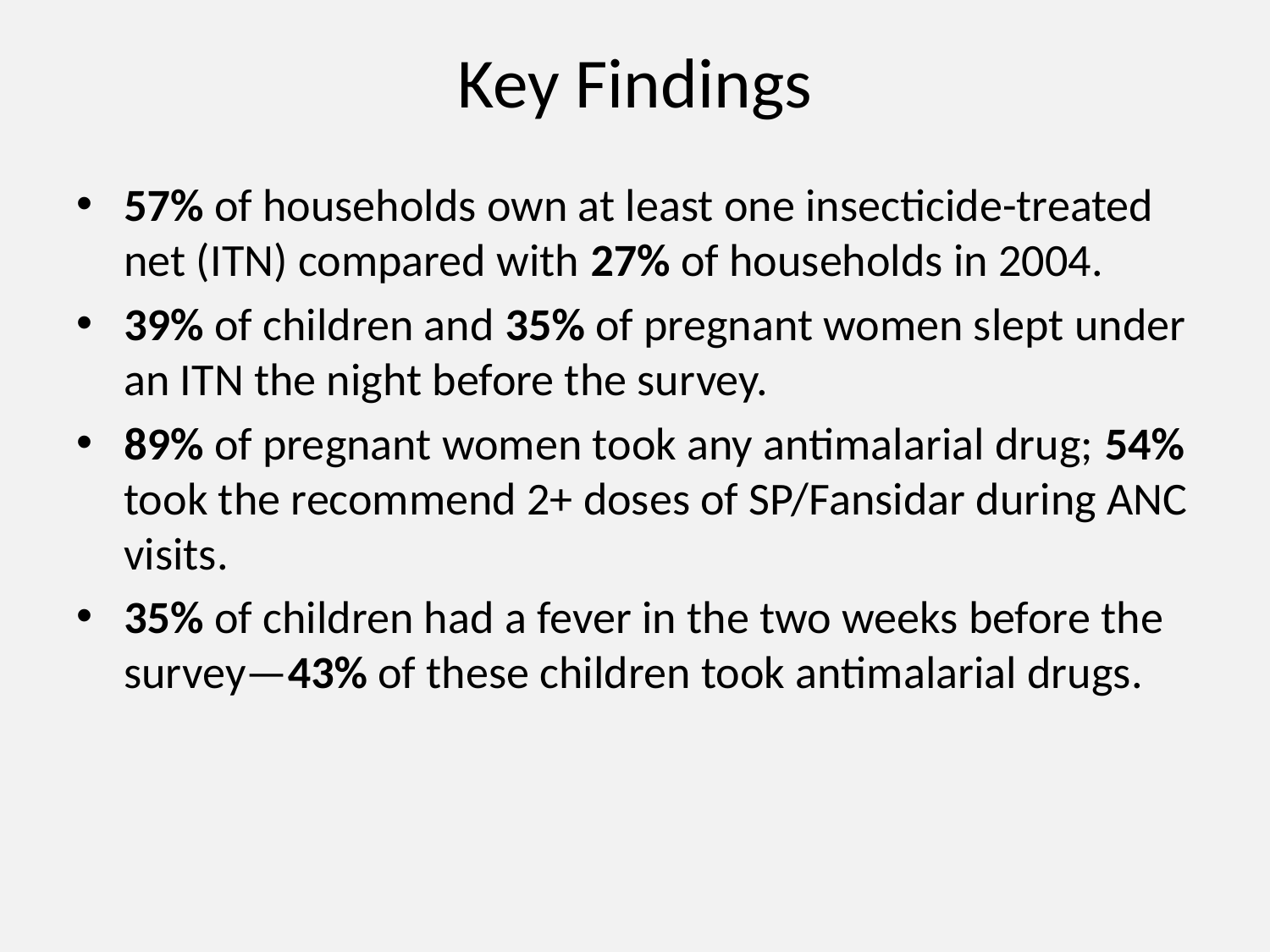

# Key Findings
57% of households own at least one insecticide-treated net (ITN) compared with 27% of households in 2004.
39% of children and 35% of pregnant women slept under an ITN the night before the survey.
89% of pregnant women took any antimalarial drug; 54% took the recommend 2+ doses of SP/Fansidar during ANC visits.
35% of children had a fever in the two weeks before the survey—43% of these children took antimalarial drugs.